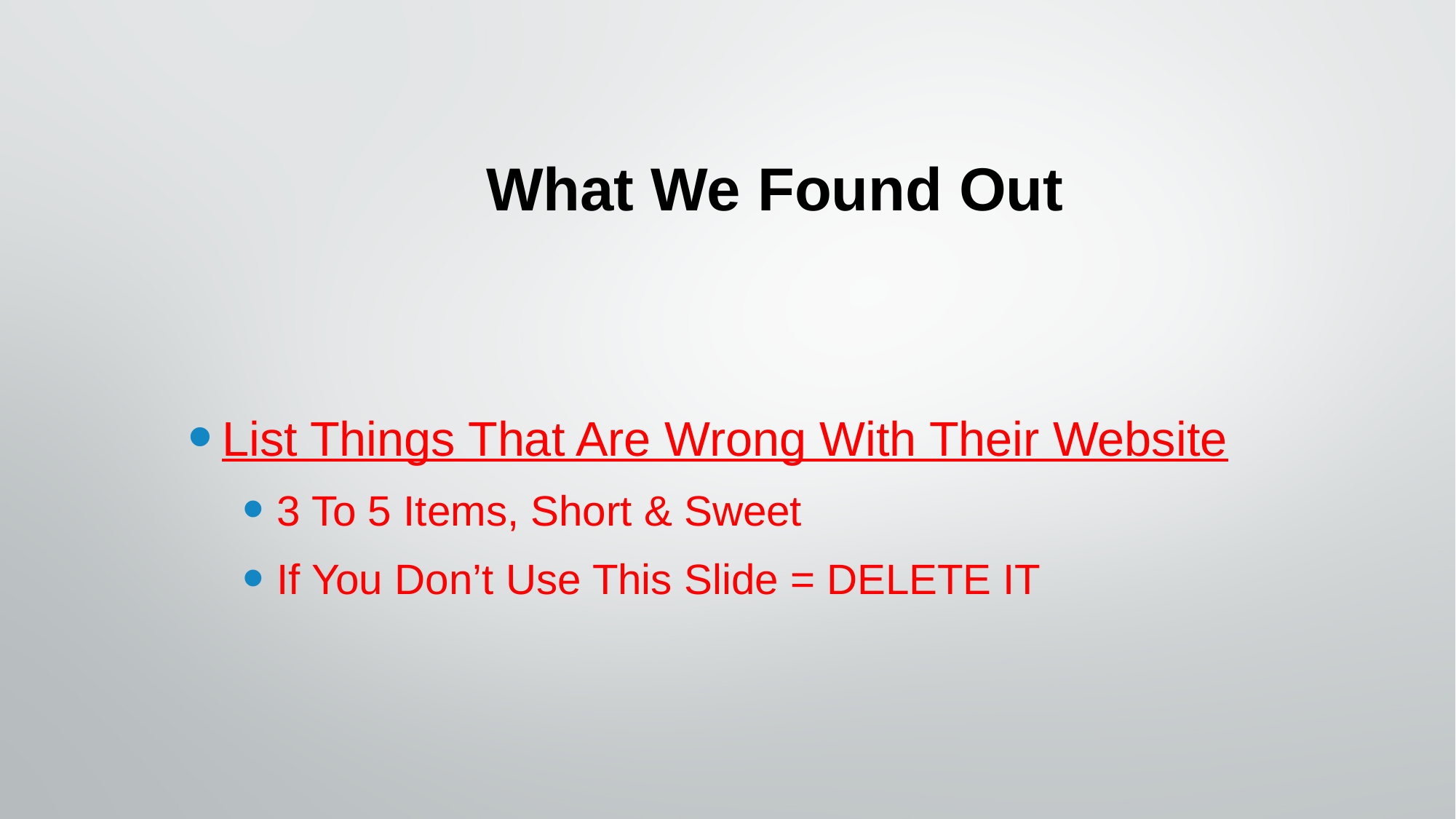

# What We Found Out
List Things That Are Wrong With Their Website
3 To 5 Items, Short & Sweet
If You Don’t Use This Slide = DELETE IT